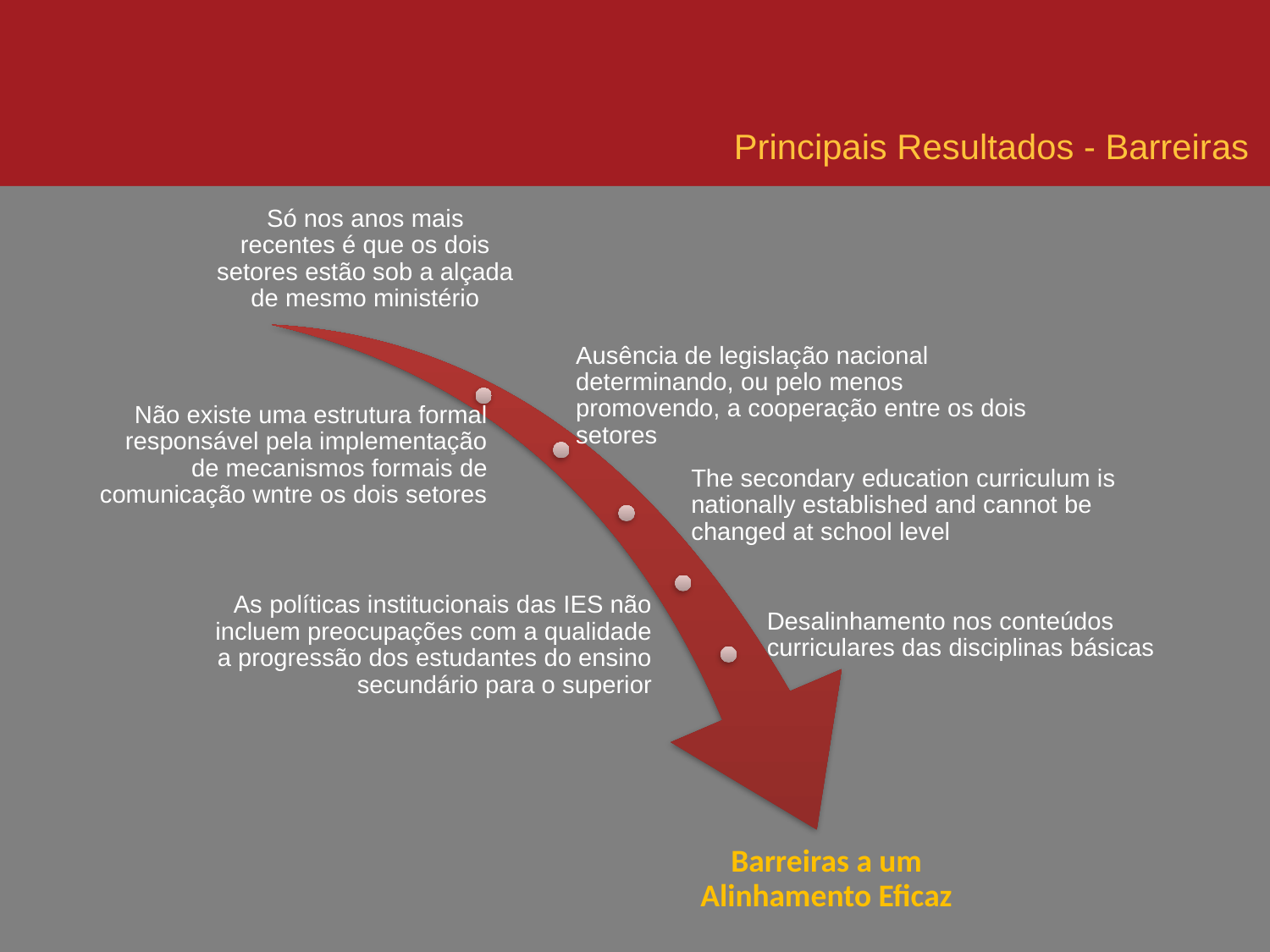

Principais Resultados - Barreiras
Só nos anos mais recentes é que os dois setores estão sob a alçada de mesmo ministério
Ausência de legislação nacional determinando, ou pelo menos promovendo, a cooperação entre os dois setores
Não existe uma estrutura formal responsável pela implementação de mecanismos formais de comunicação wntre os dois setores
The secondary education curriculum is nationally established and cannot be changed at school level
Desalinhamento nos conteúdos curriculares das disciplinas básicas
As políticas institucionais das IES não incluem preocupações com a qualidade a progressão dos estudantes do ensino secundário para o superior
Barreiras a um Alinhamento Eficaz